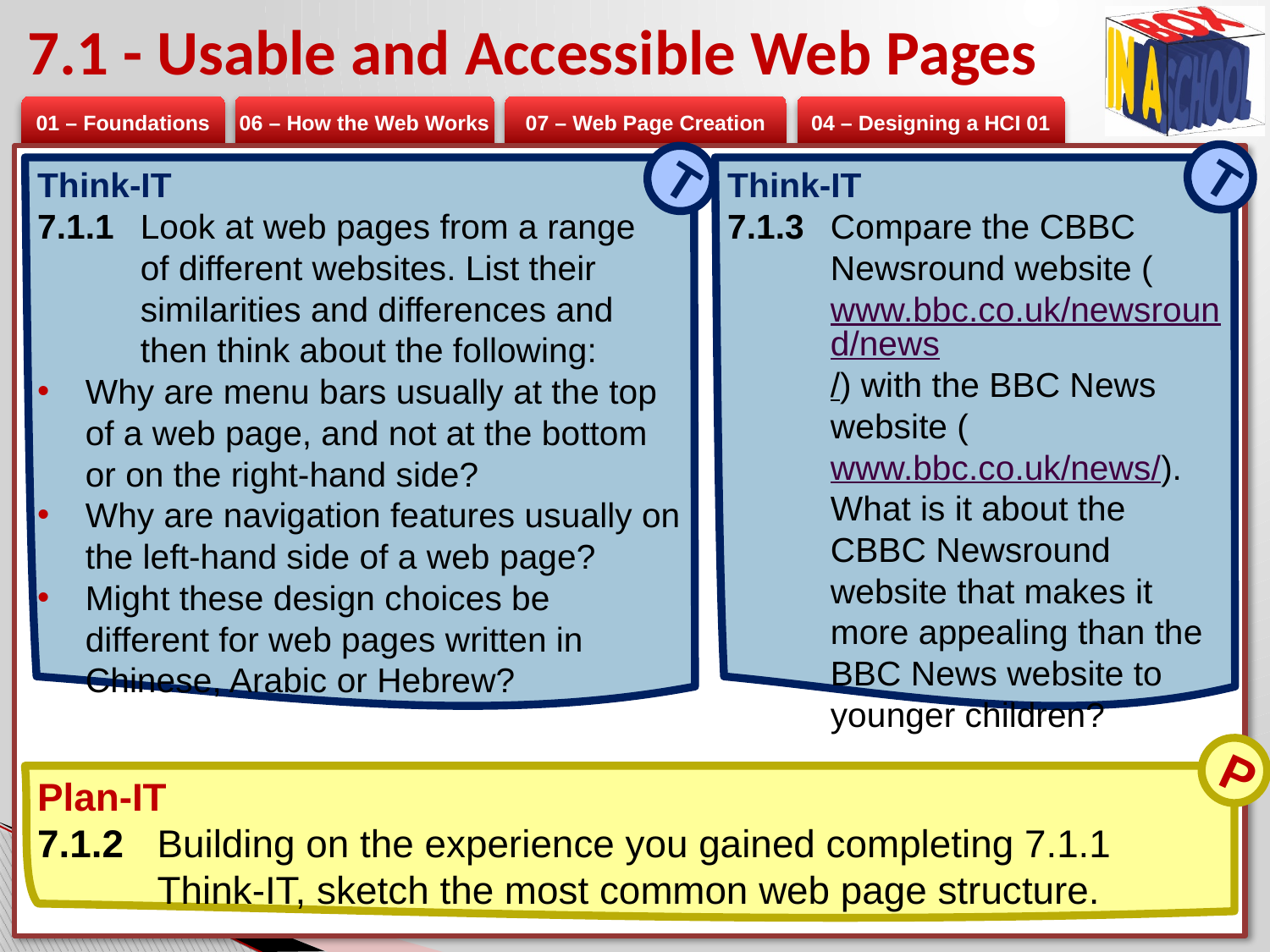

# 7.1 - Usable and Accessible Web Pages
T
T
Think-IT
7.1.1 	Look at web pages from a range
of different websites. List their similarities and differences and then think about the following:
Why are menu bars usually at the top of a web page, and not at the bottom or on the right-hand side?
Why are navigation features usually on the left-hand side of a web page?
Might these design choices be different for web pages written in Chinese, Arabic or Hebrew?
Think-IT
7.1.3 	Compare the CBBC Newsround website (www.bbc.co.uk/newsround/news/) with the BBC News website (www.bbc.co.uk/news/). What is it about the CBBC Newsround website that makes it more appealing than the BBC News website to younger children?
P
Plan-IT
7.1.2	Building on the experience you gained completing 7.1.1 Think-IT, sketch the most common web page structure.